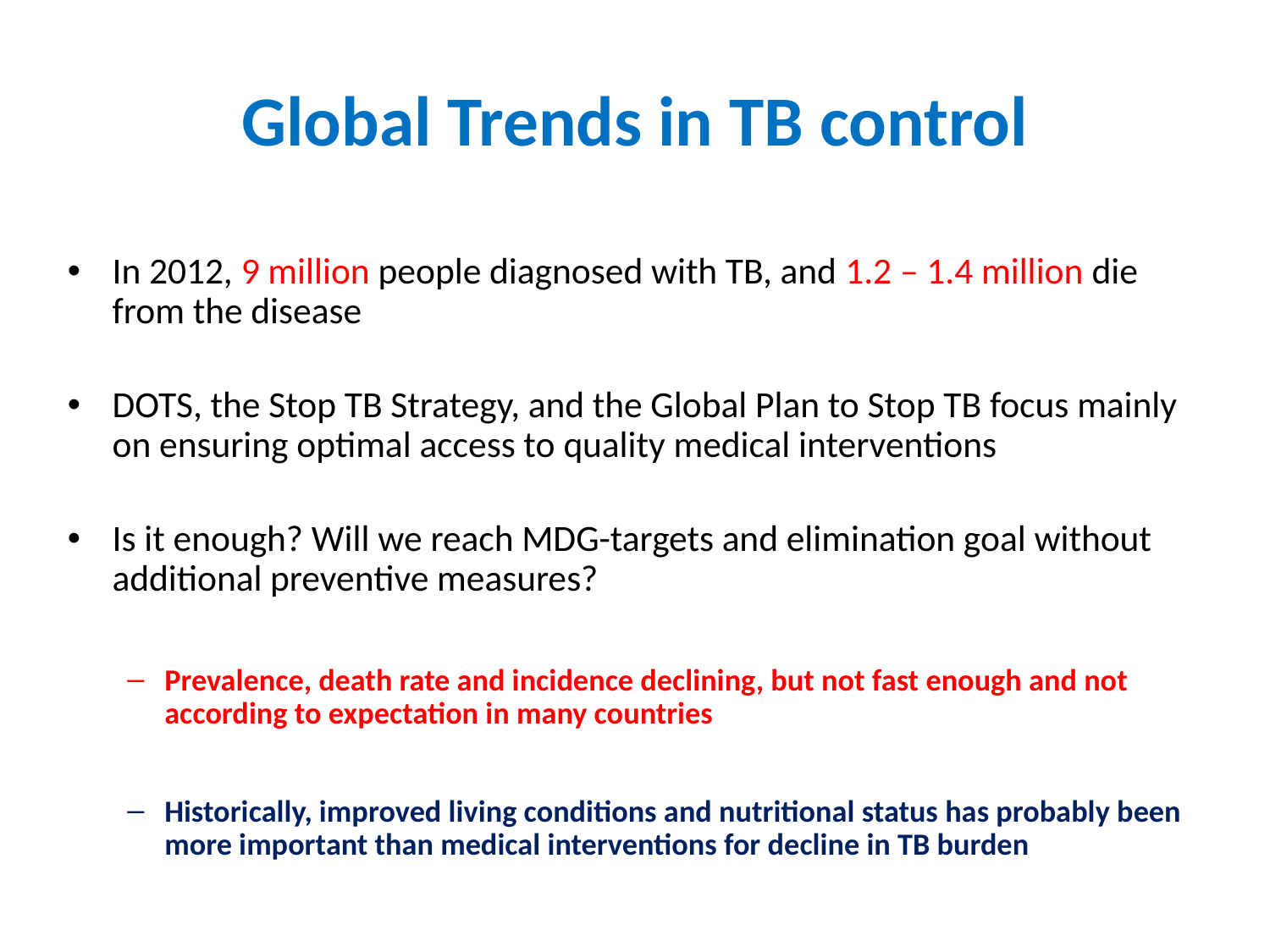

# Global Trends in TB control
In 2012, 9 million people diagnosed with TB, and 1.2 – 1.4 million die from the disease

DOTS, the Stop TB Strategy, and the Global Plan to Stop TB focus mainly on ensuring optimal access to quality medical interventions

Is it enough? Will we reach MDG-targets and elimination goal without additional preventive measures?

Prevalence, death rate and incidence declining, but not fast enough and not according to expectation in many countries

Historically, improved living conditions and nutritional status has probably been more important than medical interventions for decline in TB burden